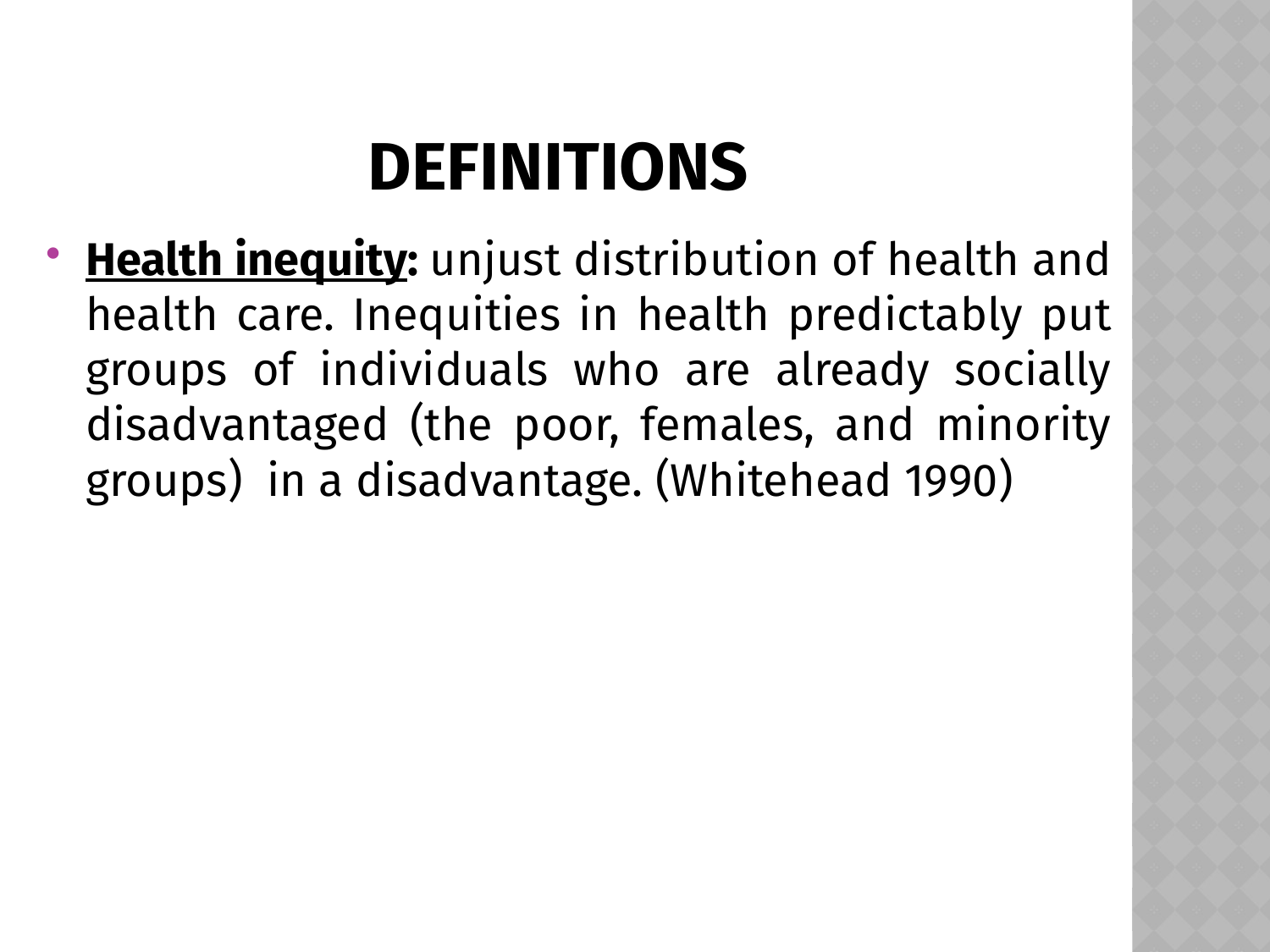

# Definitions
Health inequity: unjust distribution of health and health care. Inequities in health predictably put groups of individuals who are already socially disadvantaged (the poor, females, and minority groups)  in a disadvantage. (Whitehead 1990)